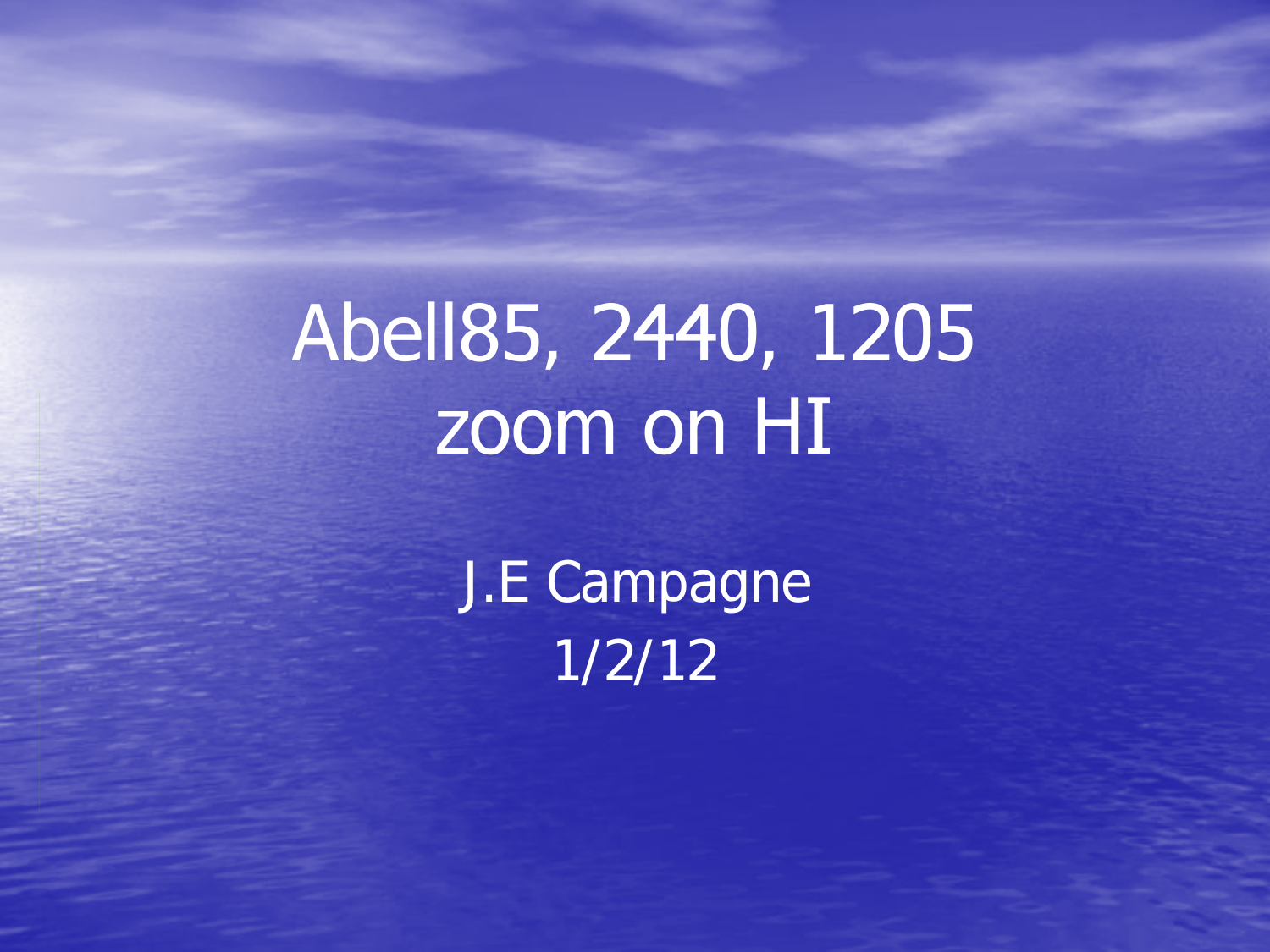

# Abell85, 2440, 1205 zoom on HI
J.E Campagne
1/2/12